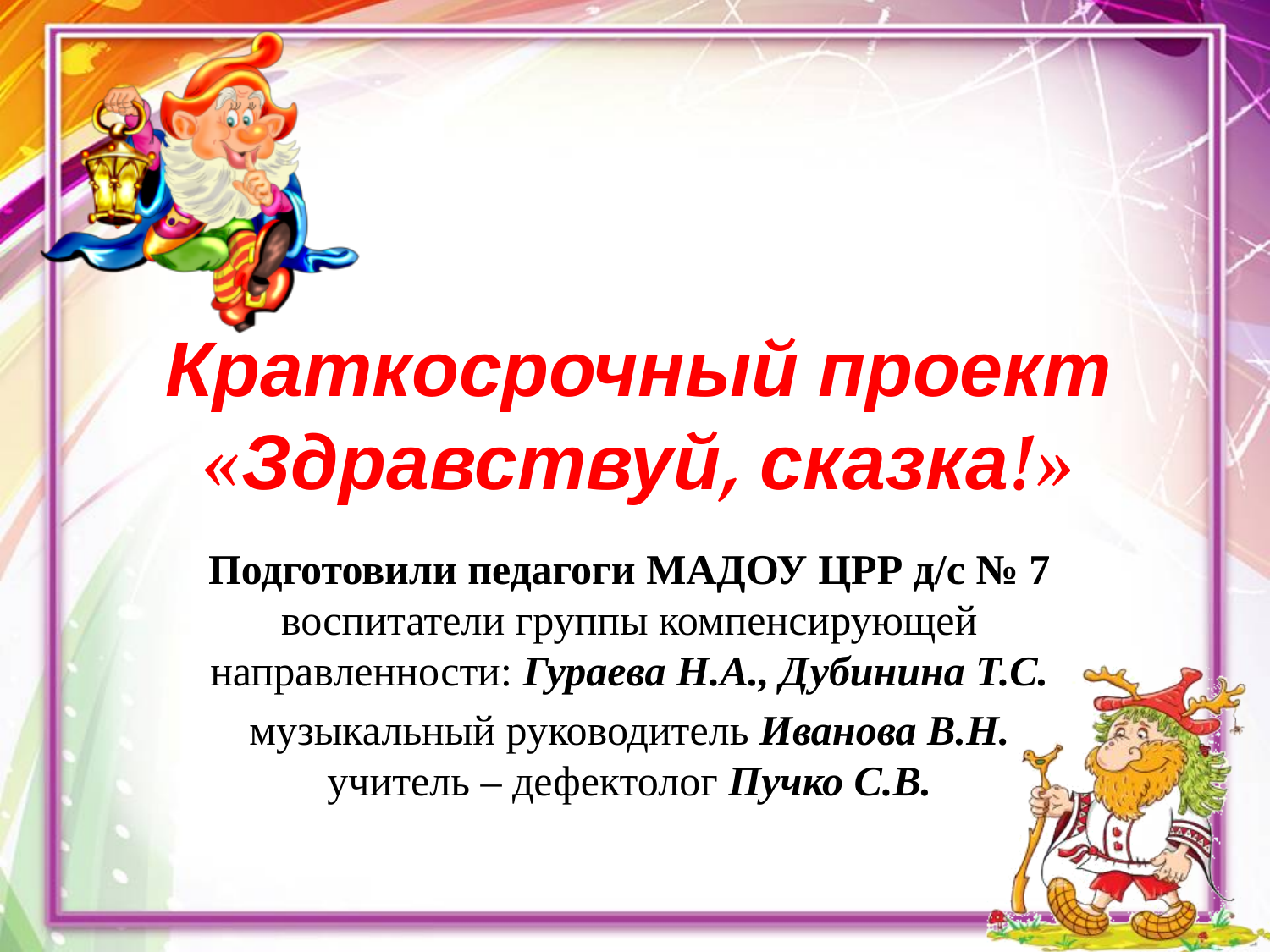

Краткосрочный проект
«Здравствуй, сказка!»
Подготовили педагоги МАДОУ ЦРР д/с № 7 воспитатели группы компенсирующей направленности: Гураева Н.А., Дубинина Т.С.
музыкальный руководитель Иванова В.Н. учитель – дефектолог Пучко С.В.